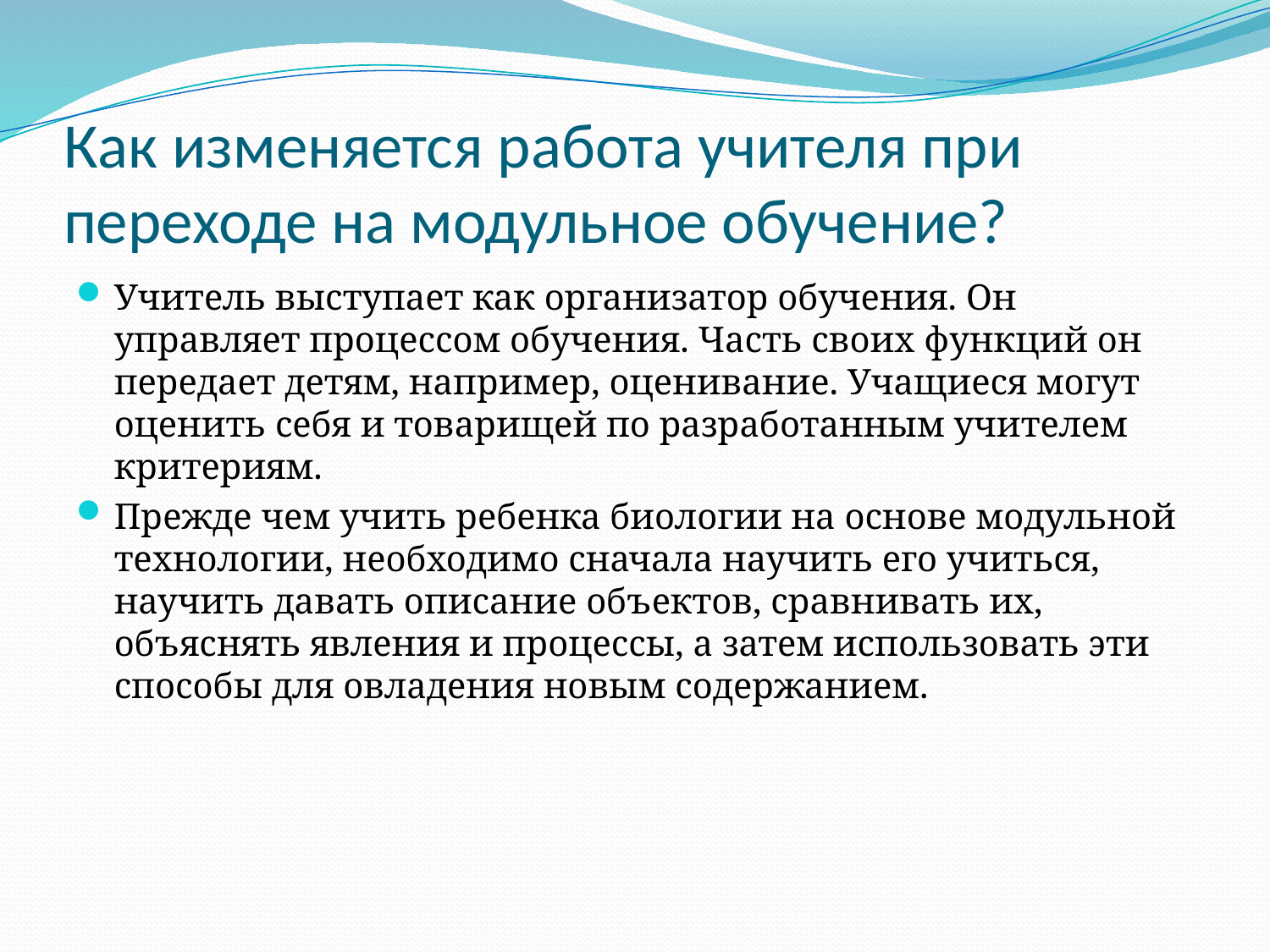

# Как изменяется работа учителя при переходе на модульное обучение?
Учитель выступает как организатор обучения. Он управляет процессом обучения. Часть своих функций он передает детям, например, оценивание. Учащиеся могут оценить себя и товарищей по разработанным учителем критериям.
Прежде чем учить ребенка биологии на основе модульной технологии, необходимо сначала научить его учиться, научить давать описание объектов, сравнивать их, объяснять явления и процессы, а затем использовать эти способы для овладения новым содержанием.